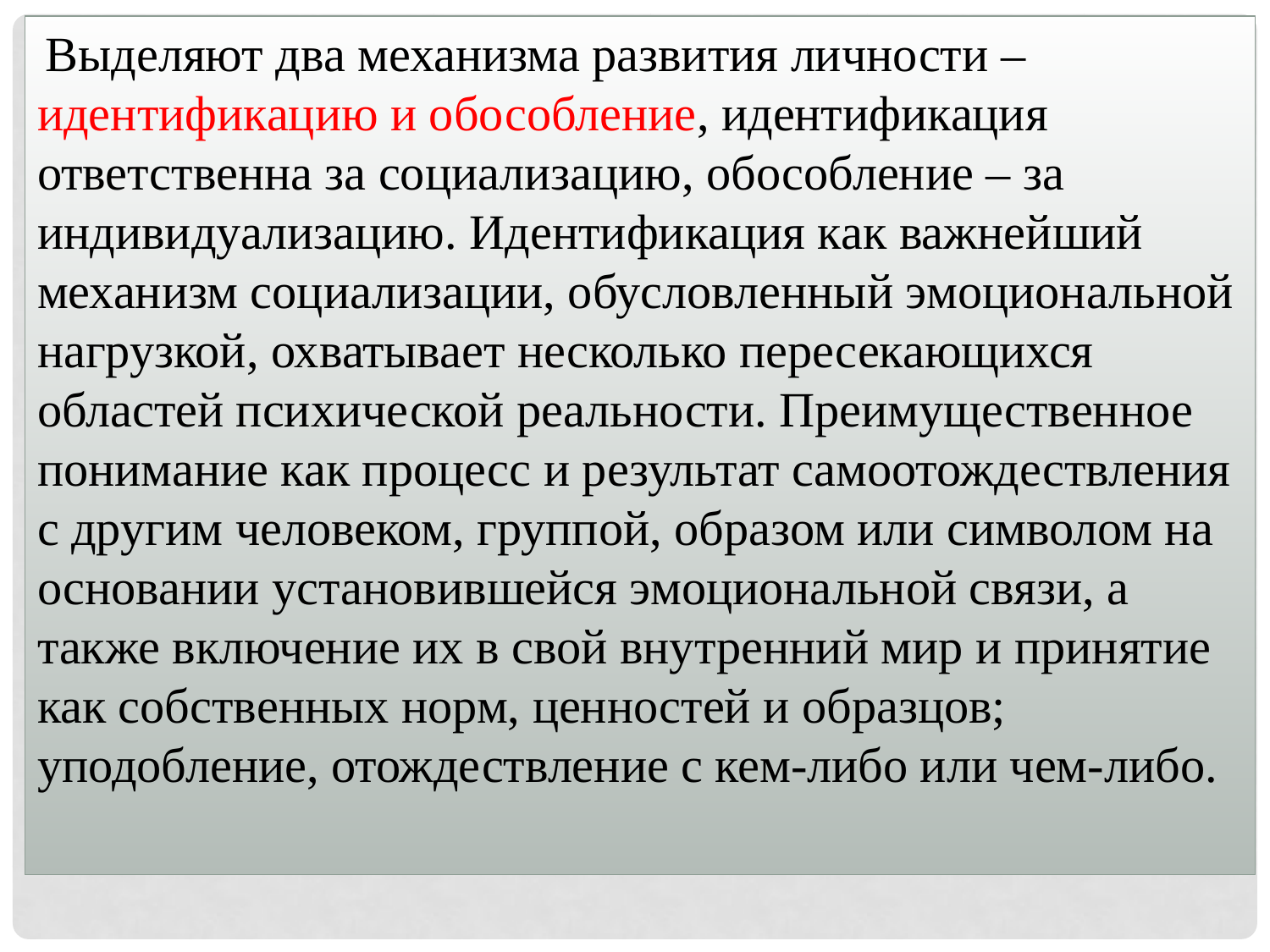

Выделяют два механизма развития личности – идентификацию и обособление, идентификация ответственна за социализацию, обособление – за индивидуализацию. Идентификация как важнейший механизм социализации, обусловленный эмоциональной нагрузкой, охватывает несколько пересекающихся областей психической реальности. Преимущественное понимание как процесс и результат самоотождествления с другим человеком, группой, образом или символом на основании установившейся эмоциональной связи, а также включение их в свой внутренний мир и принятие как собственных норм, ценностей и образцов; уподобление, отождествление с кем-либо или чем-либо.